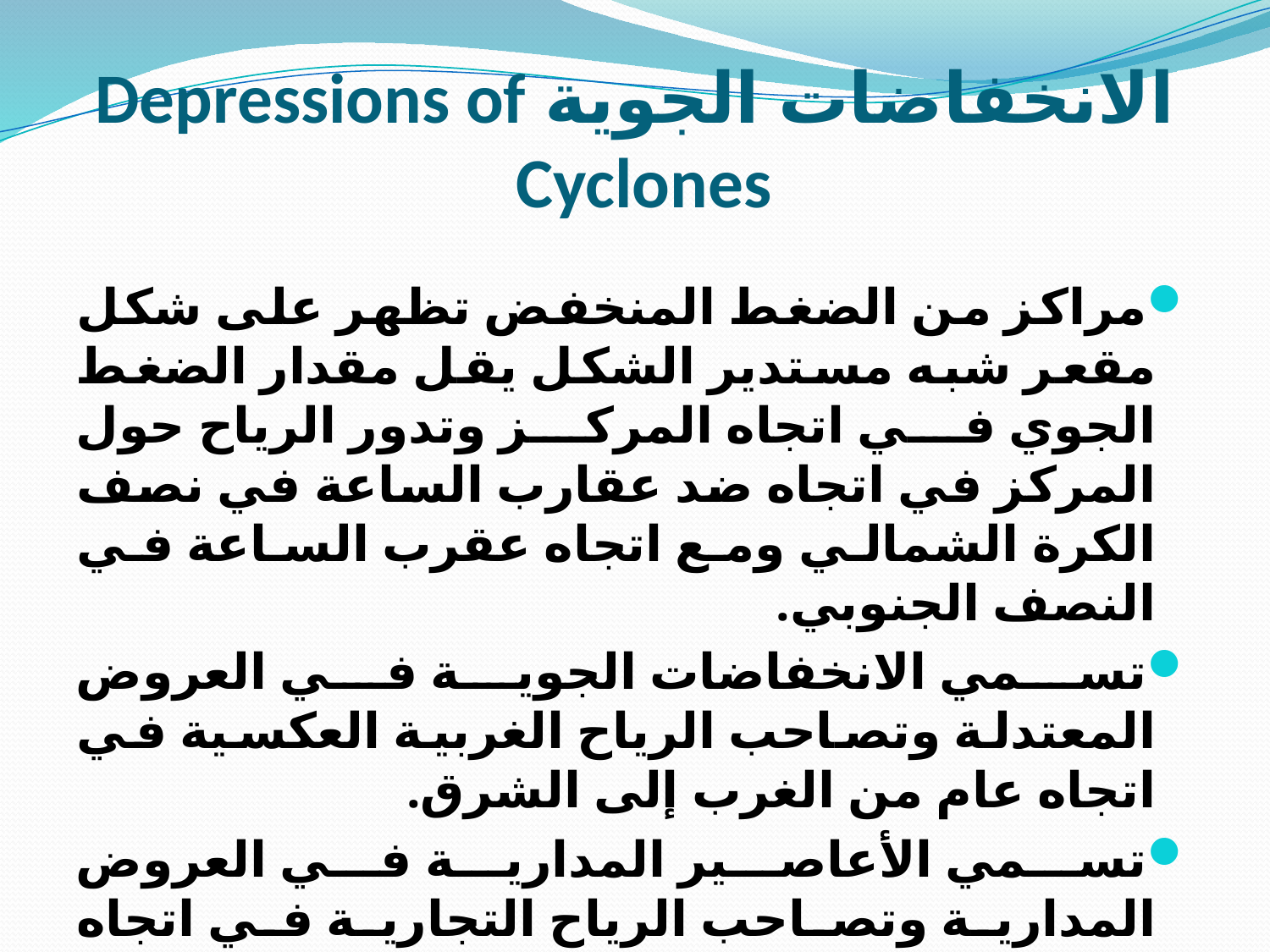

# الانخفاضات الجوية Depressions of Cyclones
مراكز من الضغط المنخفض تظهر على شكل مقعر شبه مستدير الشكل يقل مقدار الضغط الجوي في اتجاه المركز وتدور الرياح حول المركز في اتجاه ضد عقارب الساعة في نصف الكرة الشمالي ومع اتجاه عقرب الساعة في النصف الجنوبي.
تسمي الانخفاضات الجوية في العروض المعتدلة وتصاحب الرياح الغربية العكسية في اتجاه عام من الغرب إلى الشرق.
تسمي الأعاصير المدارية في العروض المدارية وتصاحب الرياح التجارية في اتجاه عام من الشرق غلى الغرب